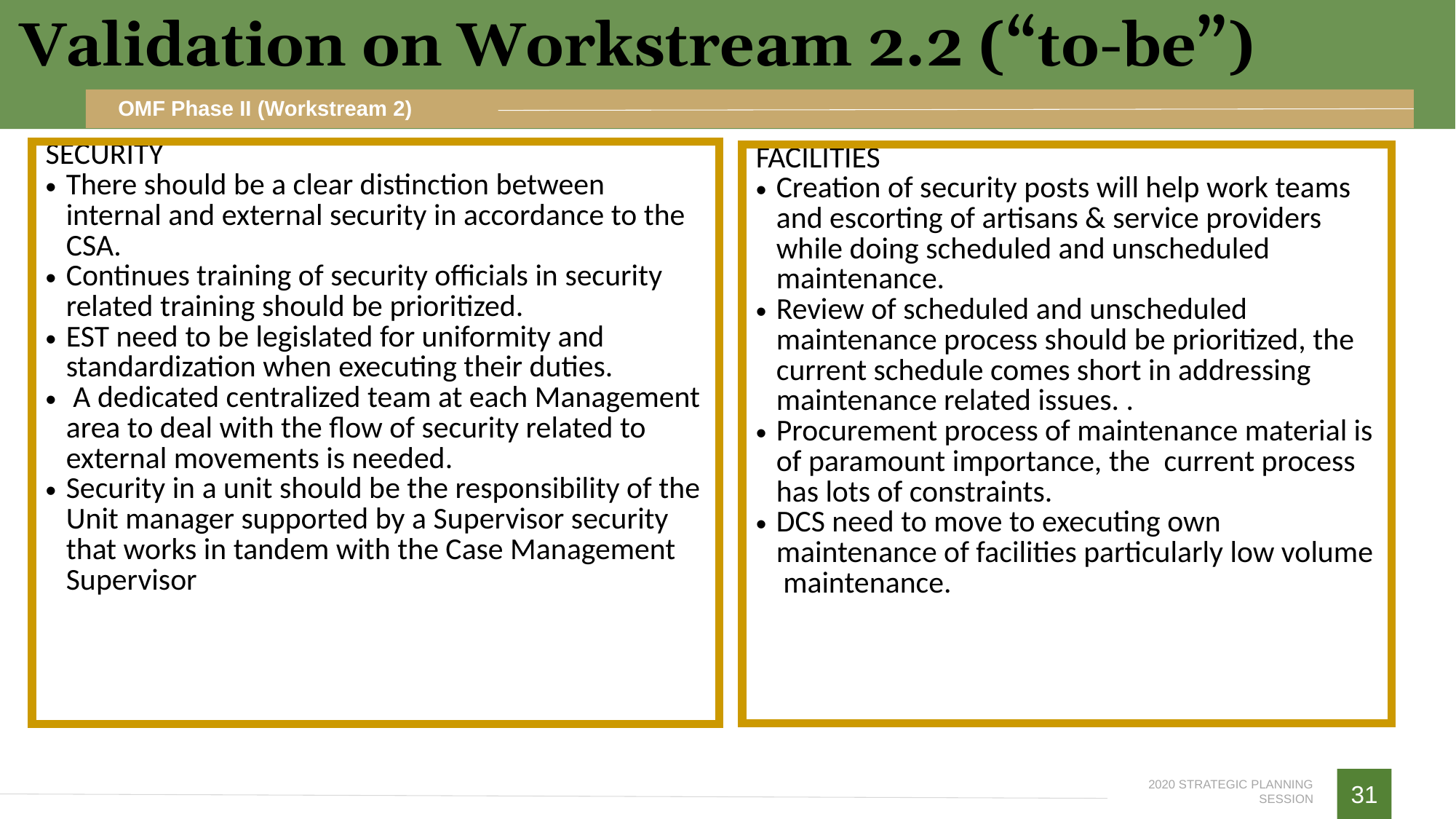

Validation on Workstream 2.2 (“to-be”)
OMF Phase II (Workstream 2)
| SECURITY There should be a clear distinction between internal and external security in accordance to the CSA. Continues training of security officials in security related training should be prioritized. EST need to be legislated for uniformity and standardization when executing their duties. A dedicated centralized team at each Management area to deal with the flow of security related to external movements is needed. Security in a unit should be the responsibility of the Unit manager supported by a Supervisor security that works in tandem with the Case Management Supervisor |
| --- |
| FACILITIES Creation of security posts will help work teams and escorting of artisans & service providers while doing scheduled and unscheduled maintenance. Review of scheduled and unscheduled maintenance process should be prioritized, the current schedule comes short in addressing maintenance related issues. . Procurement process of maintenance material is of paramount importance, the current process has lots of constraints. DCS need to move to executing own maintenance of facilities particularly low volume maintenance. |
| --- |